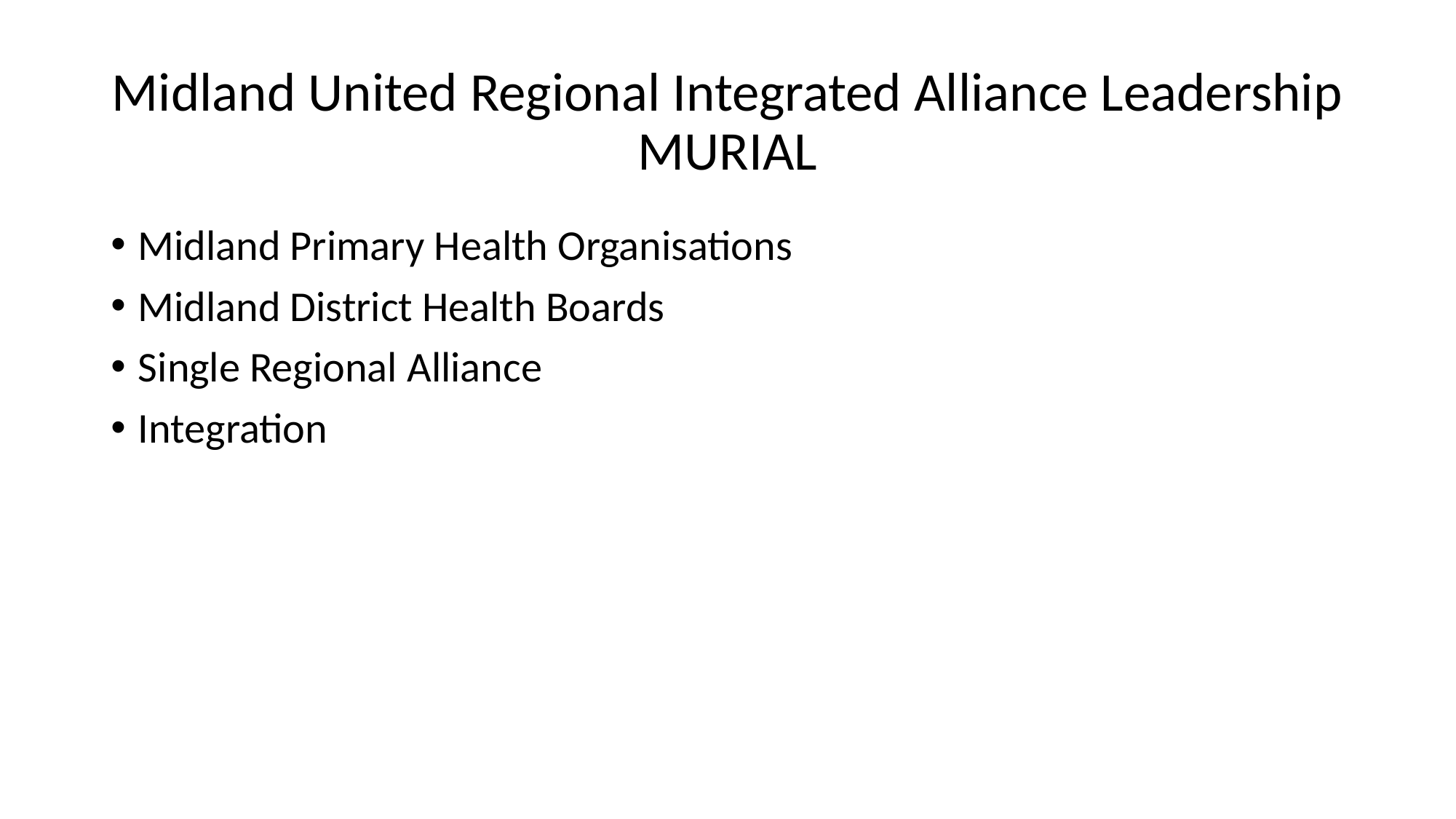

# Midland United Regional Integrated Alliance Leadership MURIAL
Midland Primary Health Organisations
Midland District Health Boards
Single Regional Alliance
Integration